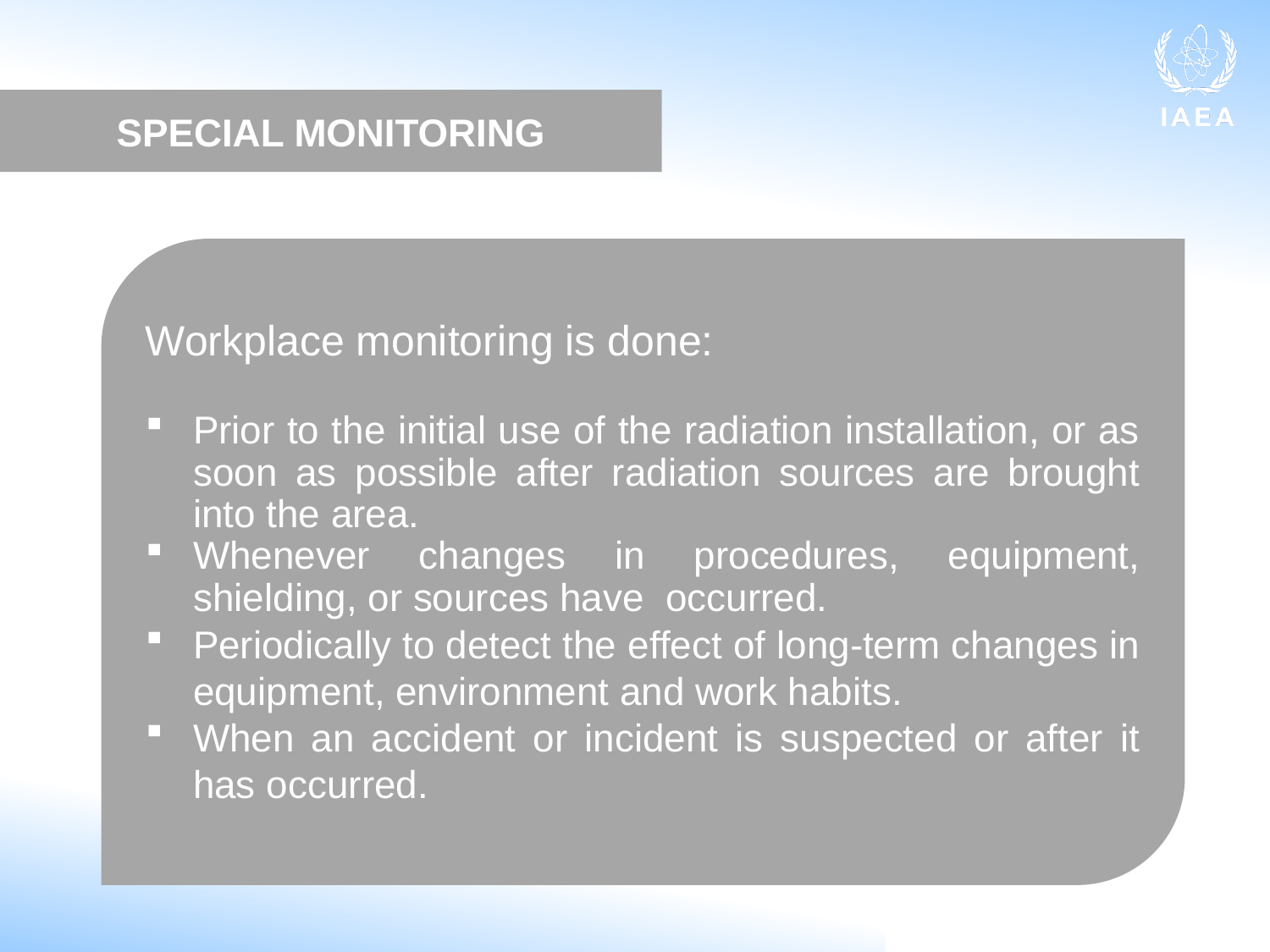

SPECIAL MONITORING

Workplace monitoring is done:

Prior to the initial use of the radiation installation, or as soon as possible after radiation sources are brought into the area.
Whenever changes in procedures, equipment, shielding, or sources have  occurred.
Periodically to detect the effect of long-term changes in equipment, environment and work habits.
When an accident or incident is suspected or after it has occurred.